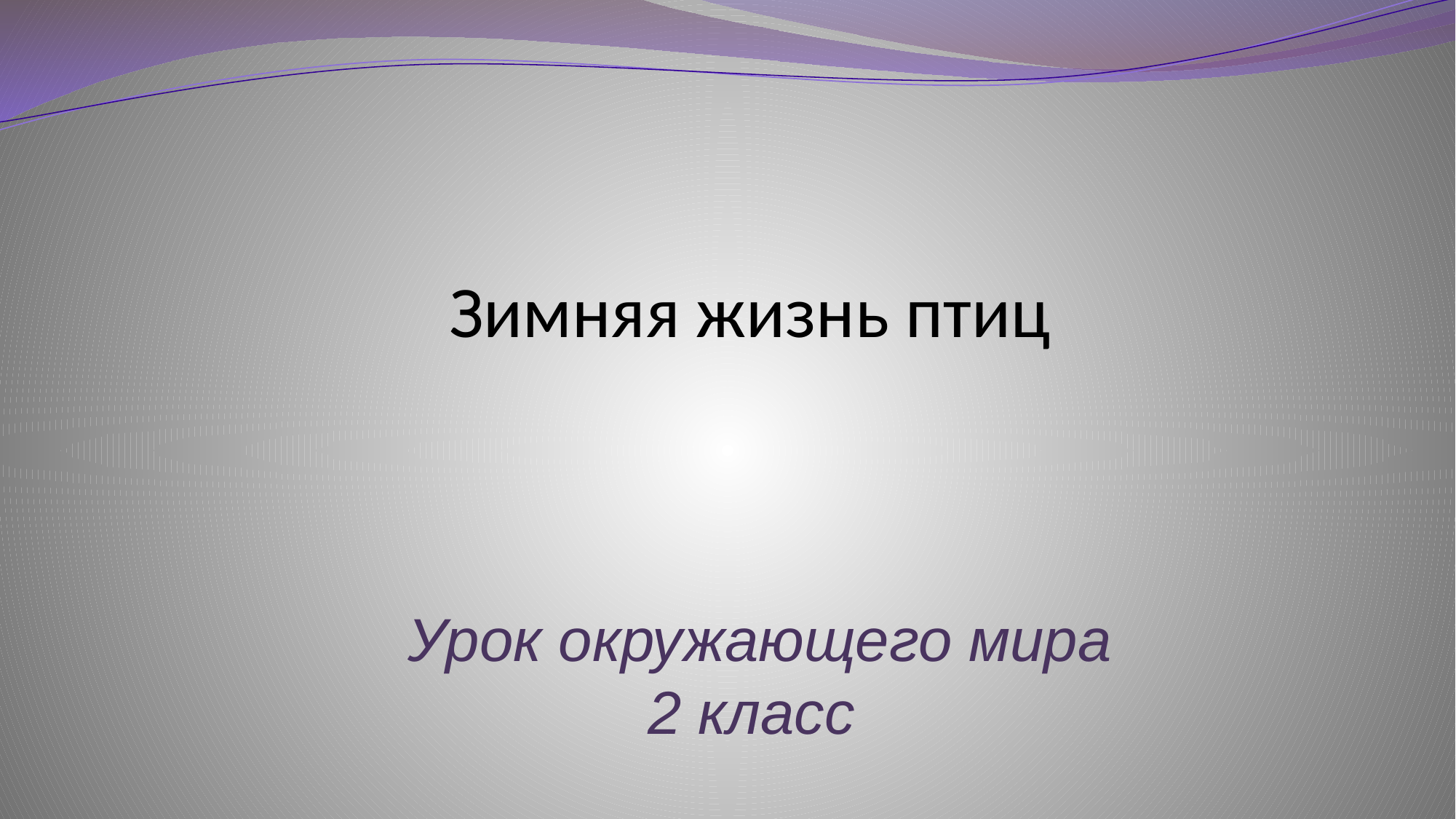

# Зимняя жизнь птиц

Урок окружающего мира
2 класс